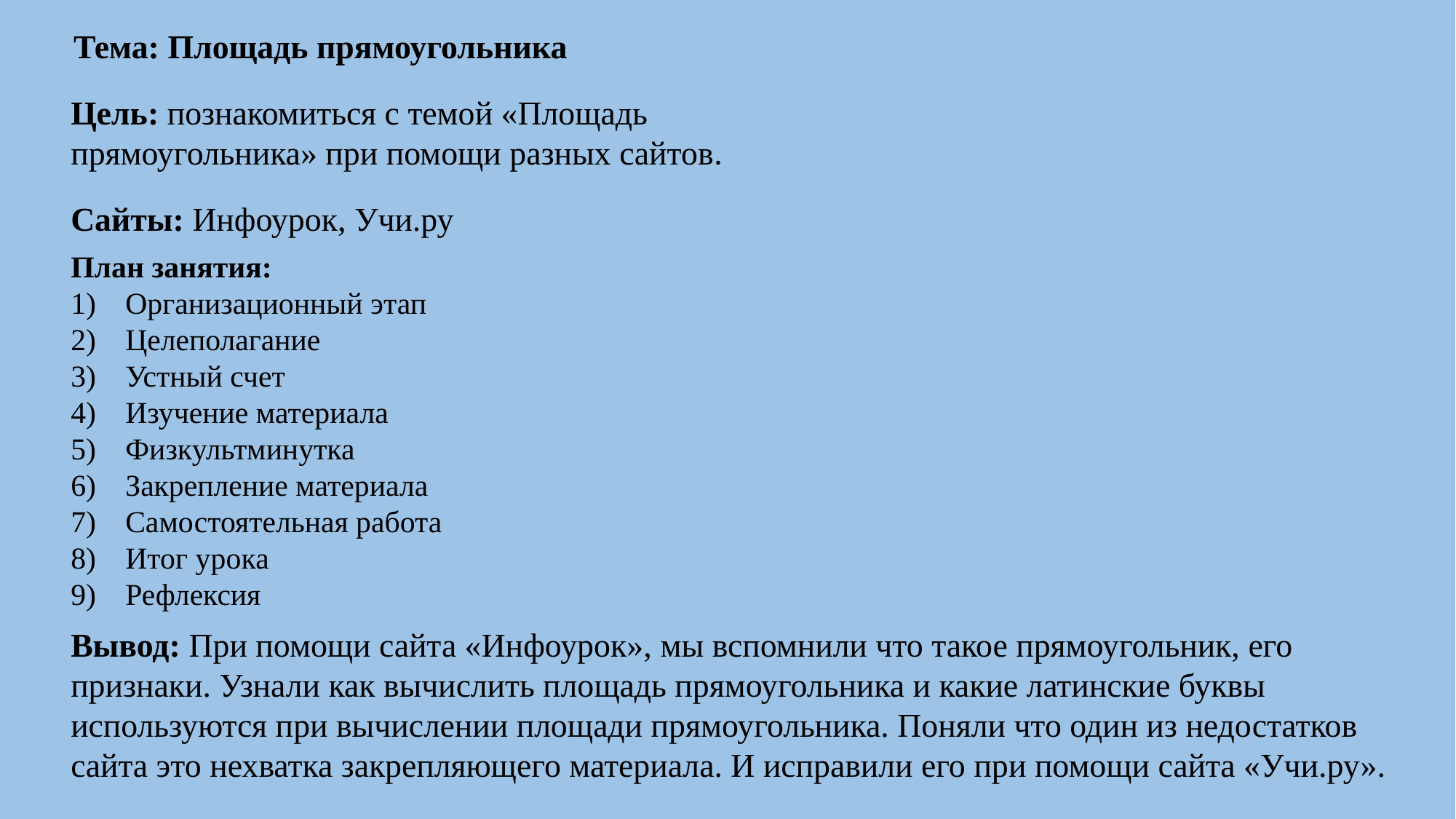

Тема: Площадь прямоугольника
Цель: познакомиться с темой «Площадь прямоугольника» при помощи разных сайтов.
Сайты: Инфоурок, Учи.ру
План занятия:
Организационный этап
Целеполагание
Устный счет
Изучение материала
Физкультминутка
Закрепление материала
Самостоятельная работа
Итог урока
Рефлексия
Вывод: При помощи сайта «Инфоурок», мы вспомнили что такое прямоугольник, его признаки. Узнали как вычислить площадь прямоугольника и какие латинские буквы используются при вычислении площади прямоугольника. Поняли что один из недостатков сайта это нехватка закрепляющего материала. И исправили его при помощи сайта «Учи.ру».